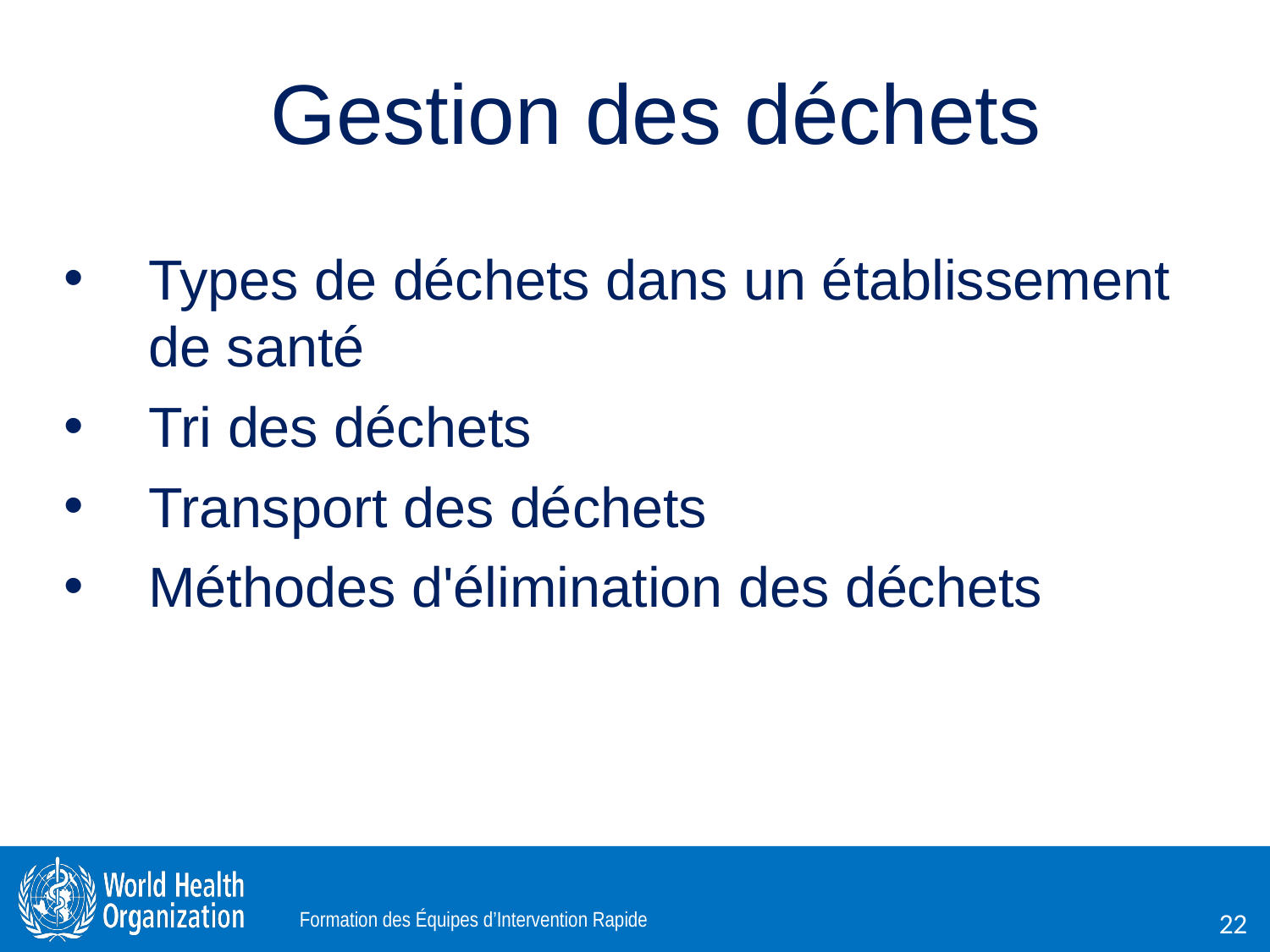

Gestion des déchets
Types de déchets dans un établissement de santé
Tri des déchets
Transport des déchets
Méthodes d'élimination des déchets